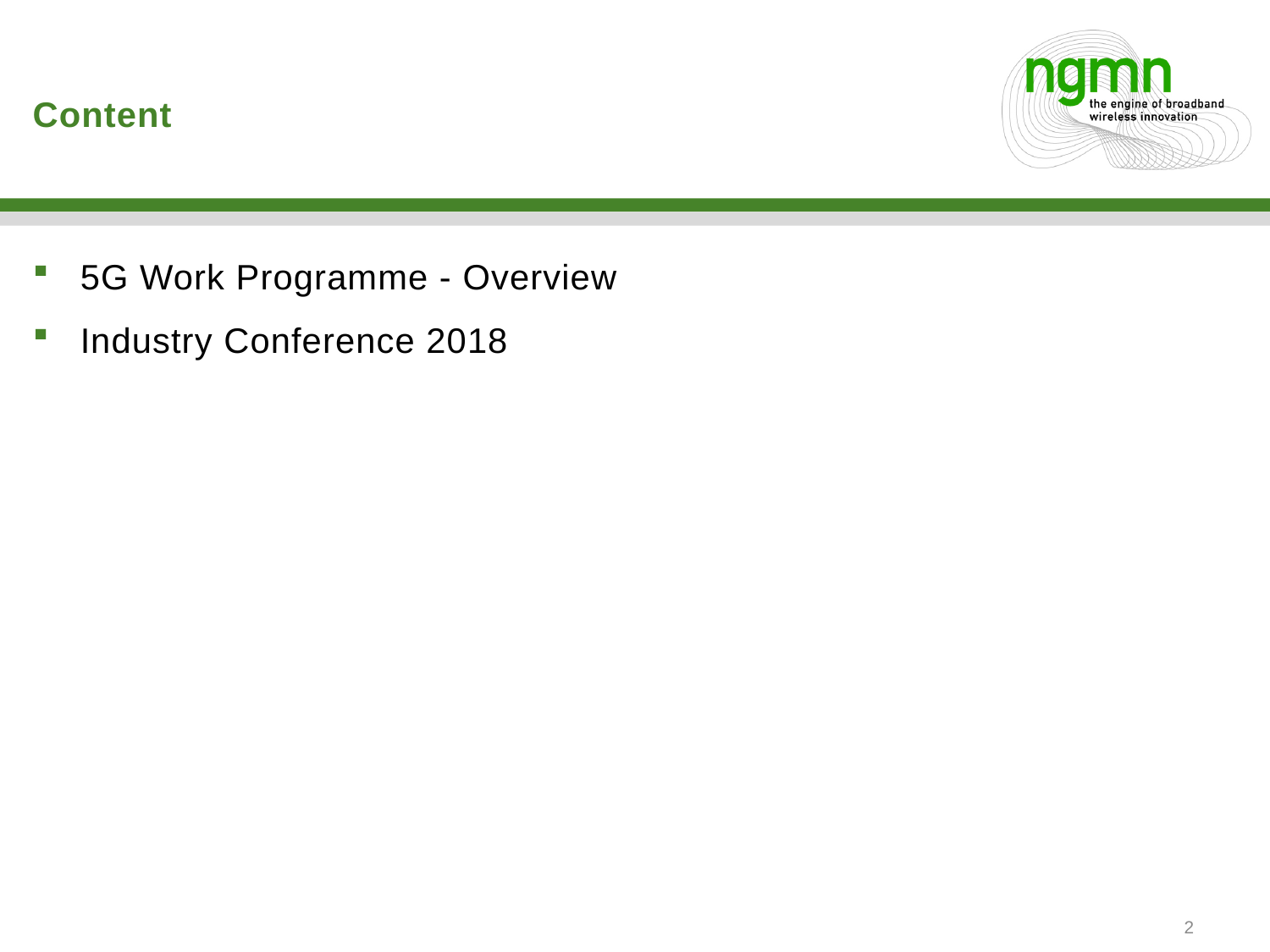

# Content
5G Work Programme - Overview
Industry Conference 2018

2